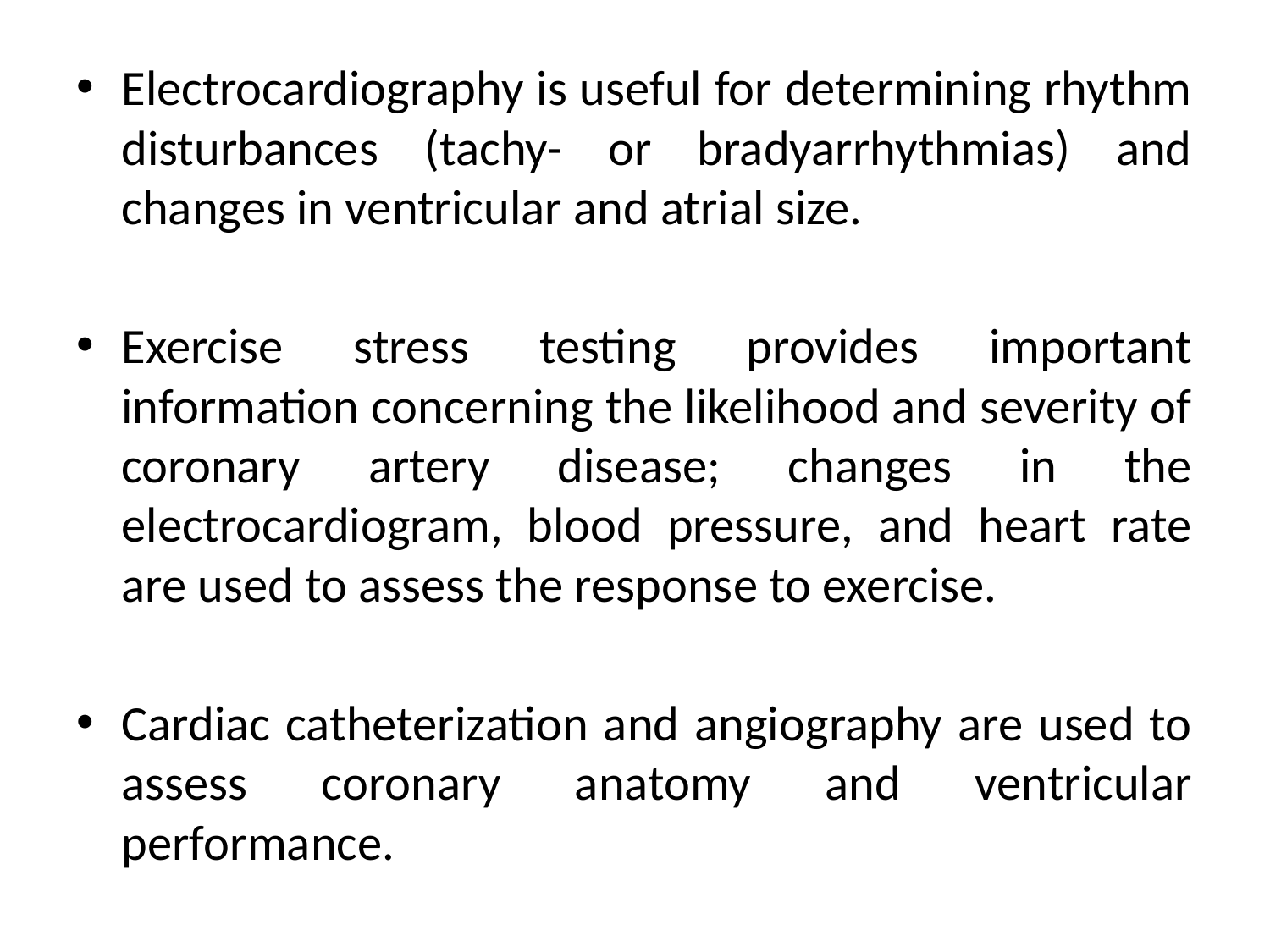

Electrocardiography is useful for determining rhythm disturbances (tachy- or bradyarrhythmias) and changes in ventricular and atrial size.

Exercise stress testing provides important information concerning the likelihood and severity of coronary artery disease; changes in the electrocardiogram, blood pressure, and heart rate are used to assess the response to exercise.

Cardiac catheterization and angiography are used to assess coronary anatomy and ventricular performance.